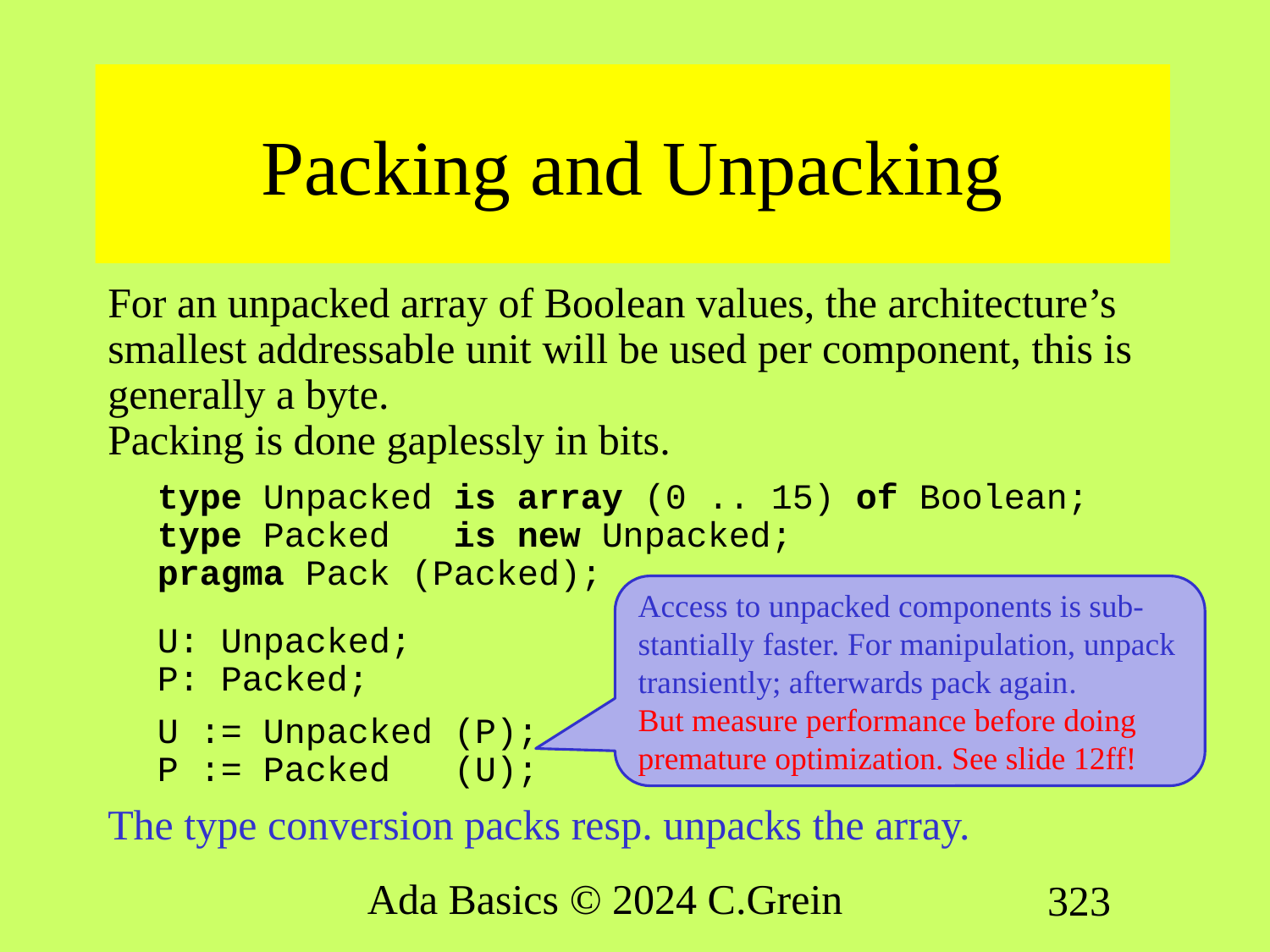

# Packing and Unpacking
For an unpacked array of Boolean values, the architecture’s smallest addressable unit will be used per component, this is generally a byte.
Packing is done gaplessly in bits.
type Unpacked is array (0 .. 15) of Boolean;
type Packed   is new Unpacked;
pragma Pack (Packed);

U: Unpacked;
P: Packed;
U := Unpacked (P);
P := Packed   (U);
The type conversion packs resp. unpacks the array.
Access to unpacked components is sub-stantially faster. For manipulation, unpack transiently; afterwards pack again.
But measure performance before doing premature optimization. See slide 12ff!
Ada Basics © 2024 C.Grein
323